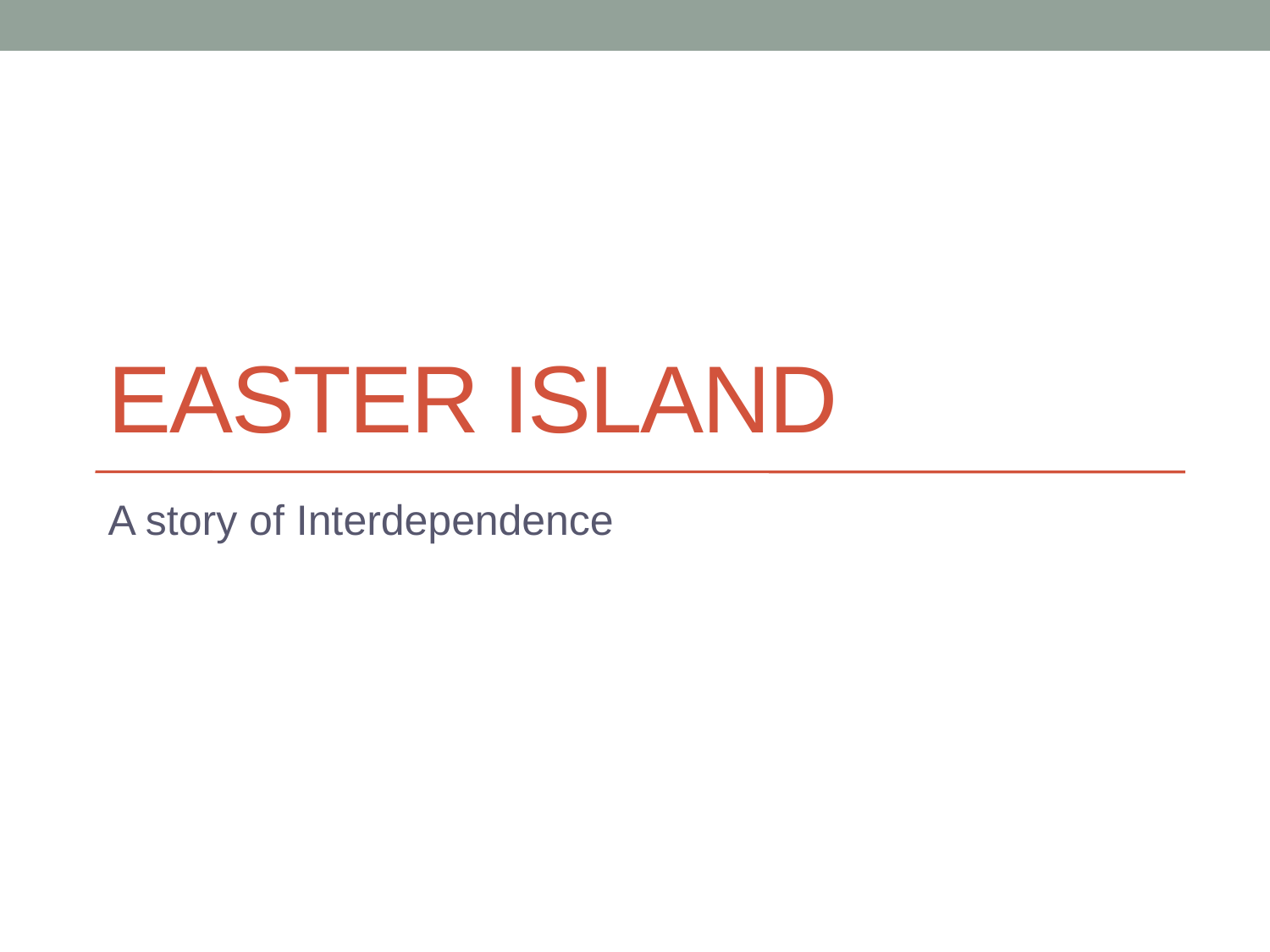

# Easter Island
A story of Interdependence